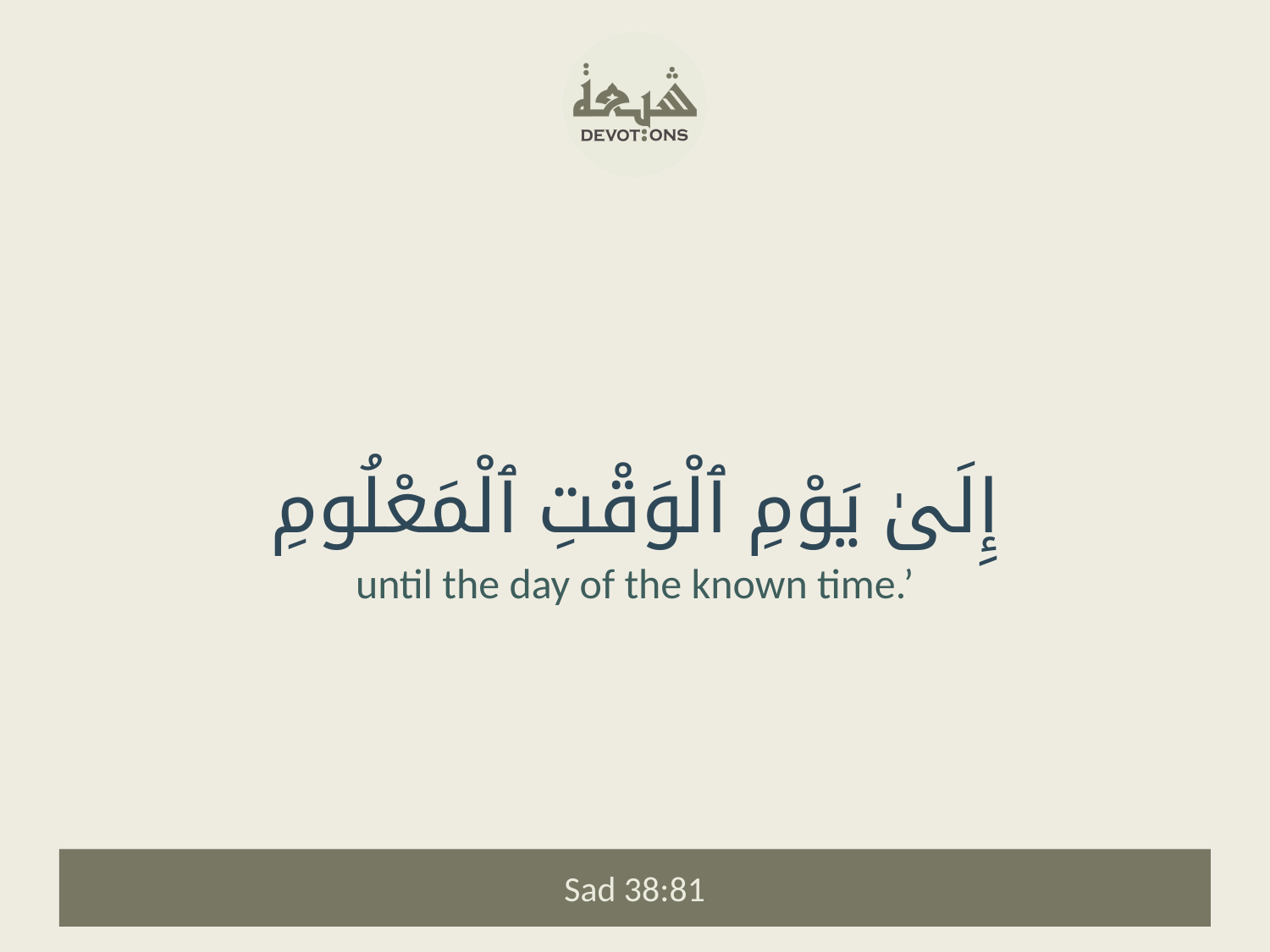

إِلَىٰ يَوْمِ ٱلْوَقْتِ ٱلْمَعْلُومِ
until the day of the known time.’
Sad 38:81